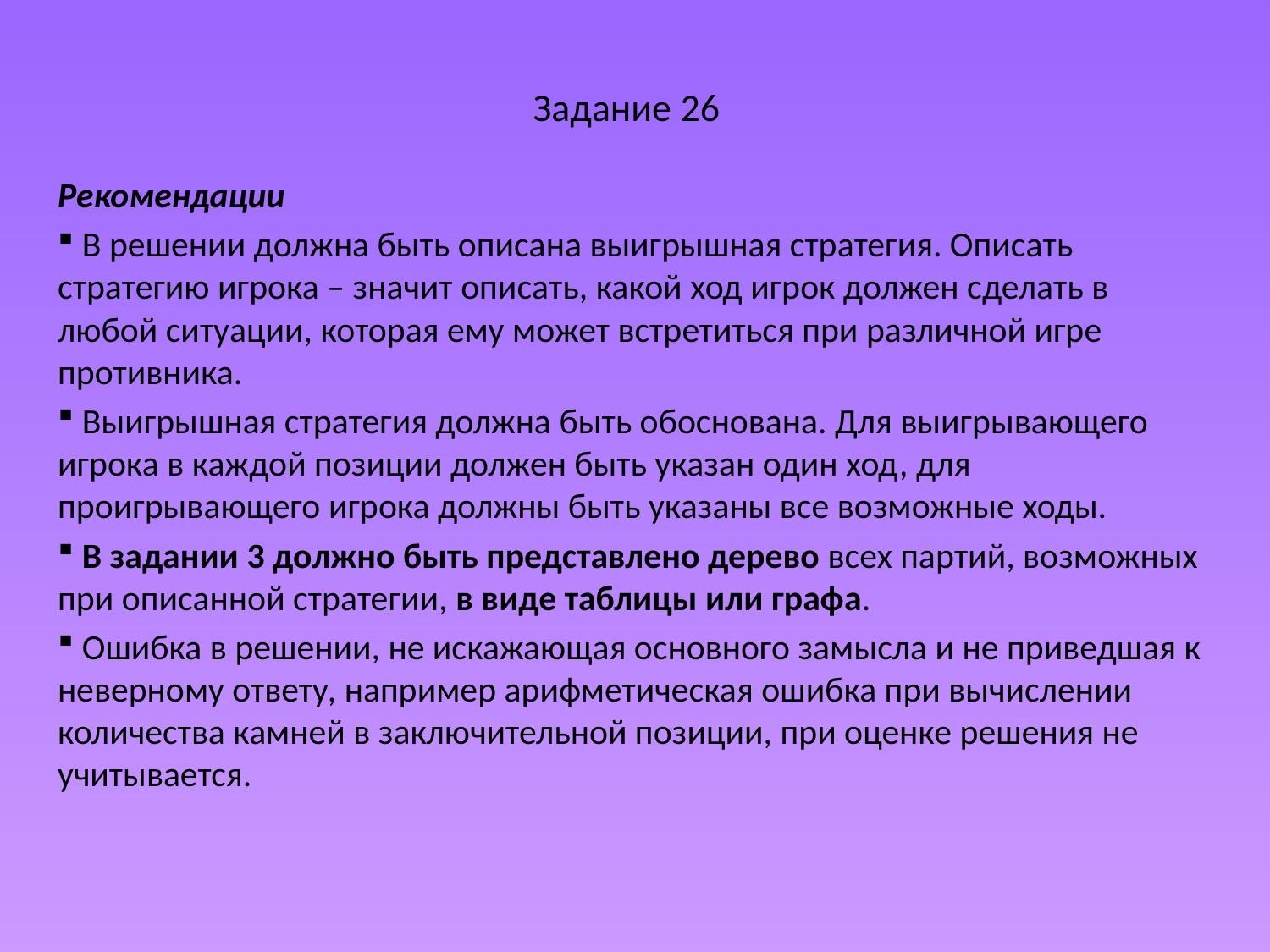

# Задание 26
Рекомендации
 В решении должна быть описана выигрышная стратегия. Описать стратегию игрока – значит описать, какой ход игрок должен сделать в любой ситуации, которая ему может встретиться при различной игре противника.
 Выигрышная стратегия должна быть обоснована. Для выигрывающего игрока в каждой позиции должен быть указан один ход, для проигрывающего игрока должны быть указаны все возможные ходы.
 В задании 3 должно быть представлено дерево всех партий, возможных при описанной стратегии, в виде таблицы или графа.
 Ошибка в решении, не искажающая основного замысла и не приведшая к неверному ответу, например арифметическая ошибка при вычислении количества камней в заключительной позиции, при оценке решения не учитывается.